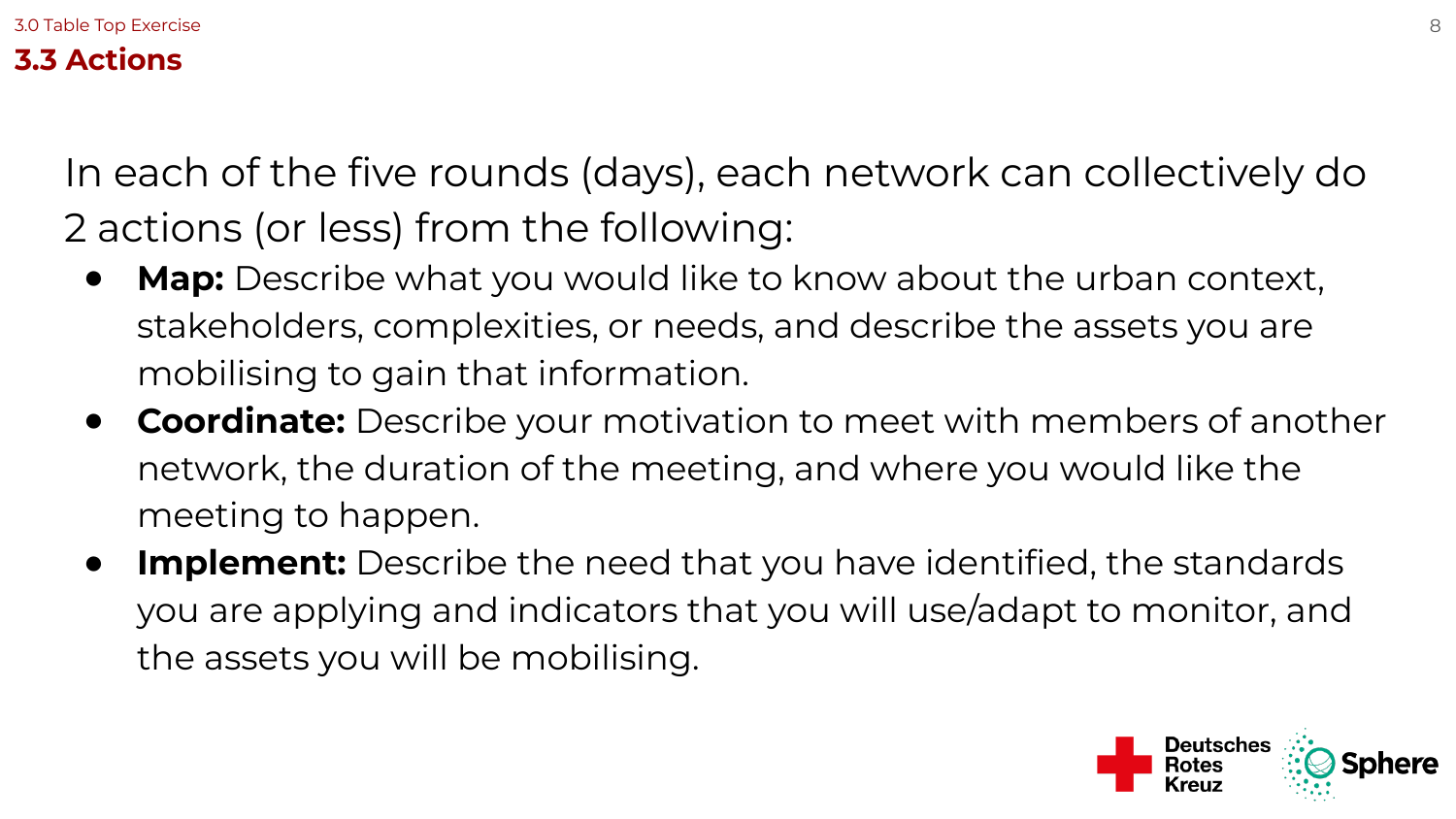

# 3.0 Table Top Exercise
3.3 Actions

8
In each of the five rounds (days), each network can collectively do 2 actions (or less) from the following:
Map: Describe what you would like to know about the urban context, stakeholders, complexities, or needs, and describe the assets you are mobilising to gain that information.
Coordinate: Describe your motivation to meet with members of another network, the duration of the meeting, and where you would like the meeting to happen.
Implement: Describe the need that you have identified, the standards you are applying and indicators that you will use/adapt to monitor, and the assets you will be mobilising.